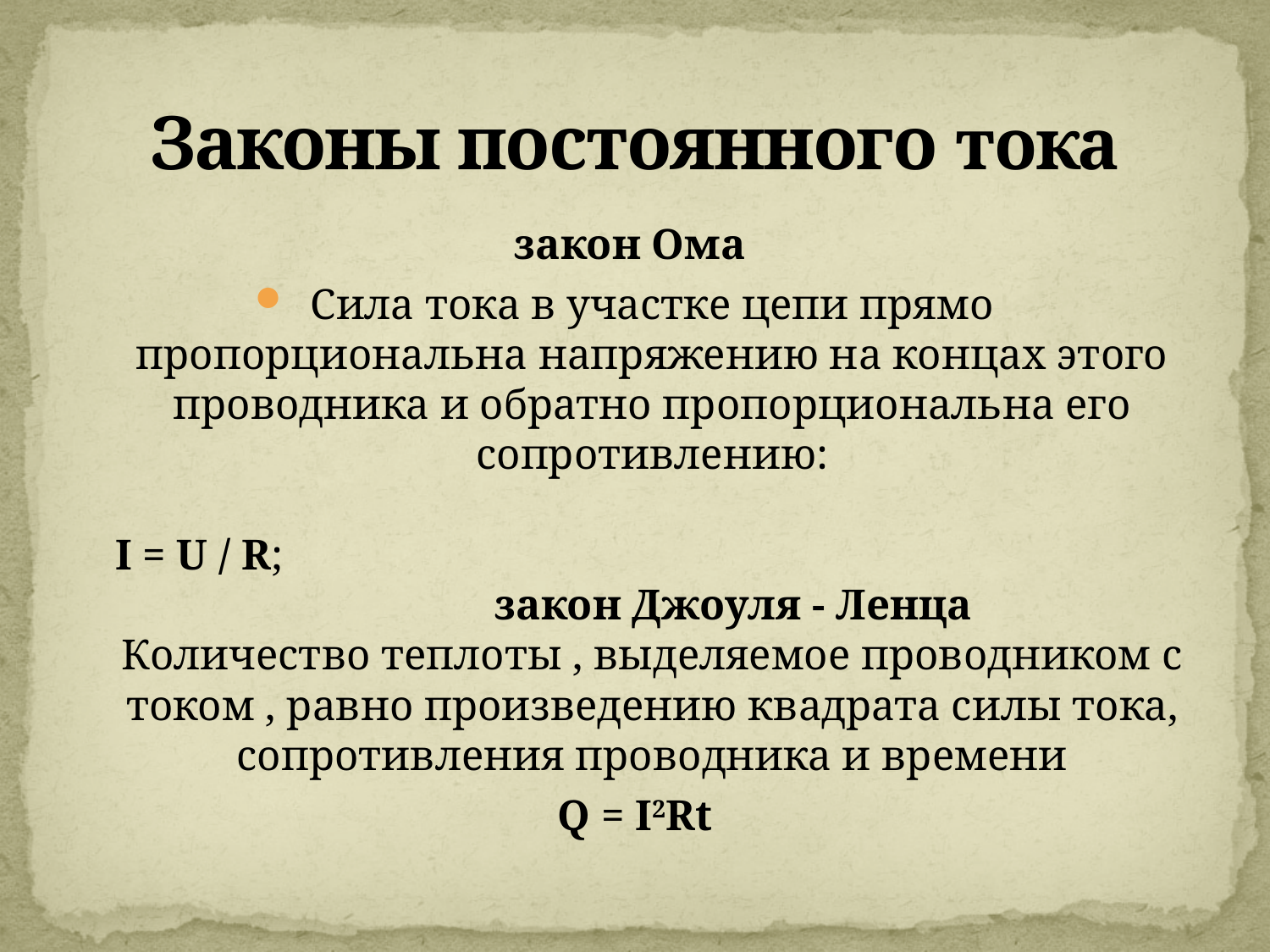

# Законы постоянного тока
закон Ома
Сила тока в участке цепи прямо пропорциональна напряжению на концах этого проводника и обратно пропорциональна его сопротивлению:
I = U / R;                                                                                                    закон Джоуля - Ленца
Количество теплоты , выделяемое проводником с током , равно произведению квадрата силы тока, сопротивления проводника и времени
Q = I2Rt